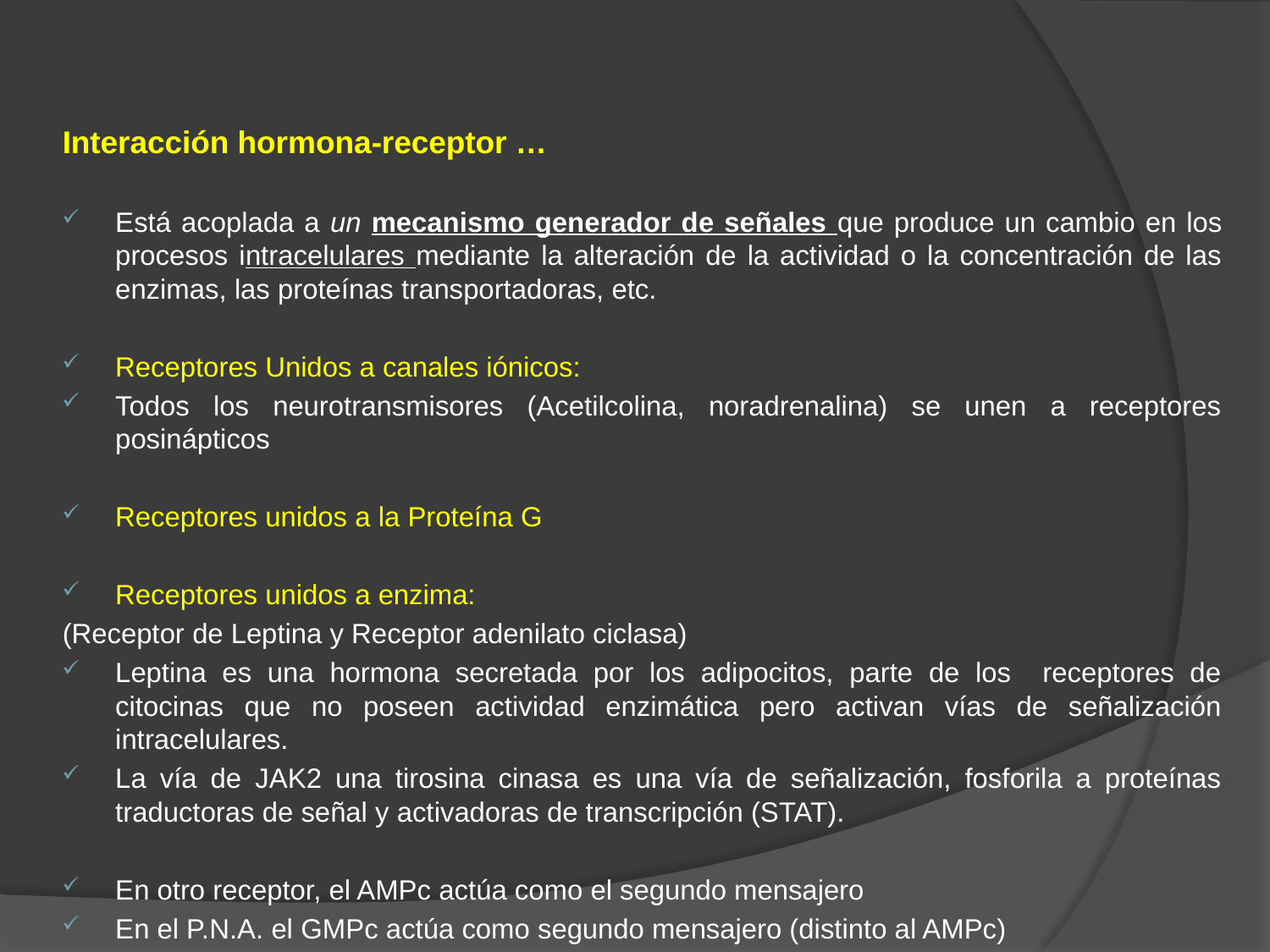

Interacción hormona-receptor …

Está acoplada a un mecanismo generador de señales que produce un cambio en los procesos intracelulares mediante la alteración de la actividad o la concentración de las enzimas, las proteínas transportadoras, etc.

Receptores Unidos a canales iónicos:
Todos los neurotransmisores (Acetilcolina, noradrenalina) se unen a receptores posinápticos

Receptores unidos a la Proteína G

Receptores unidos a enzima:
(Receptor de Leptina y Receptor adenilato ciclasa)
Leptina es una hormona secretada por los adipocitos, parte de los  receptores de citocinas que no poseen actividad enzimática pero activan vías de señalización intracelulares.
La vía de JAK2 una tirosina cinasa es una vía de señalización, fosforila a proteínas traductoras de señal y activadoras de transcripción (STAT).

En otro receptor, el AMPc actúa como el segundo mensajero
En el P.N.A. el GMPc actúa como segundo mensajero (distinto al AMPc)